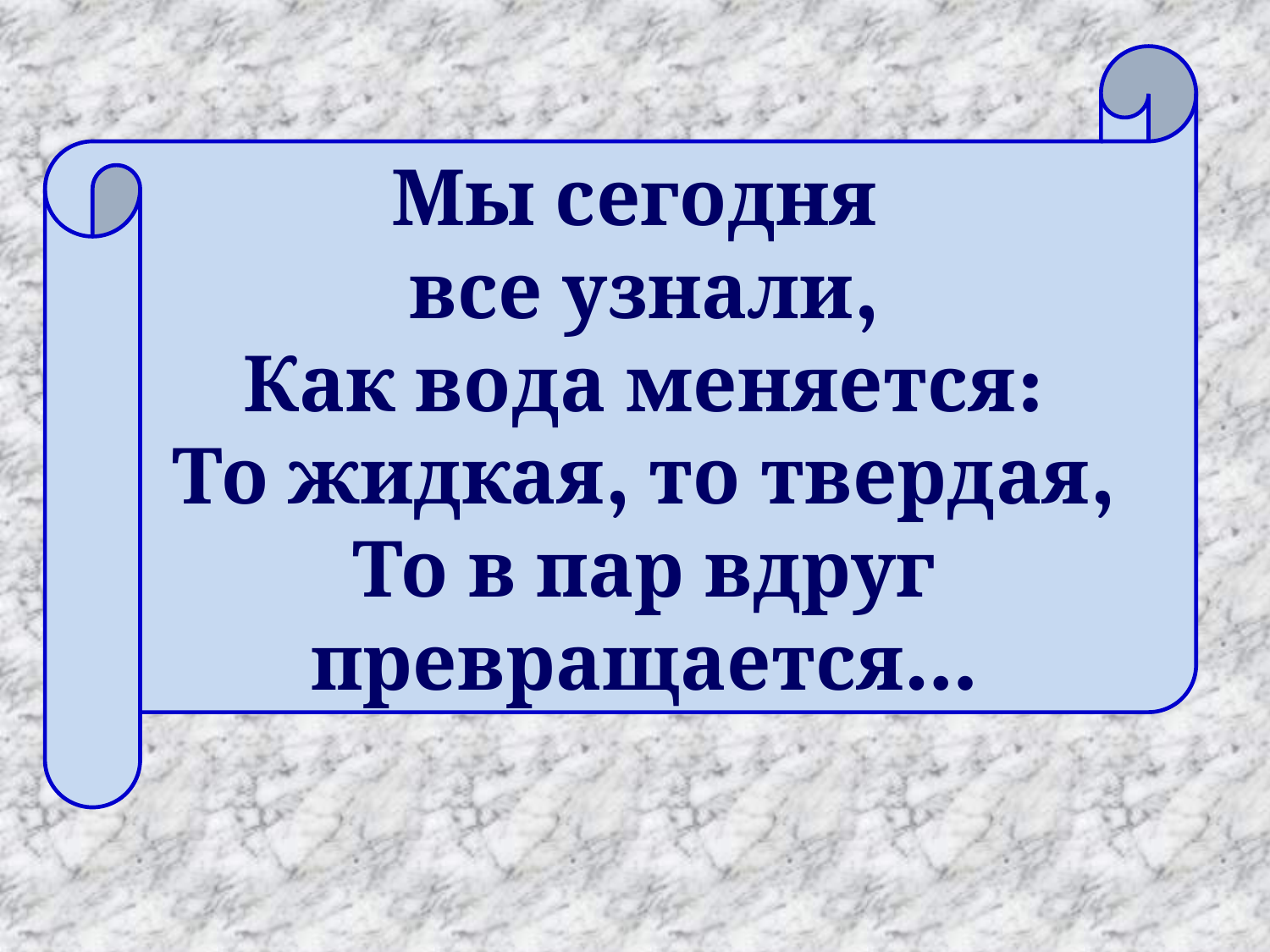

Мы сегодня
все узнали,
Как вода меняется:
То жидкая, то твердая,
То в пар вдруг превращается…